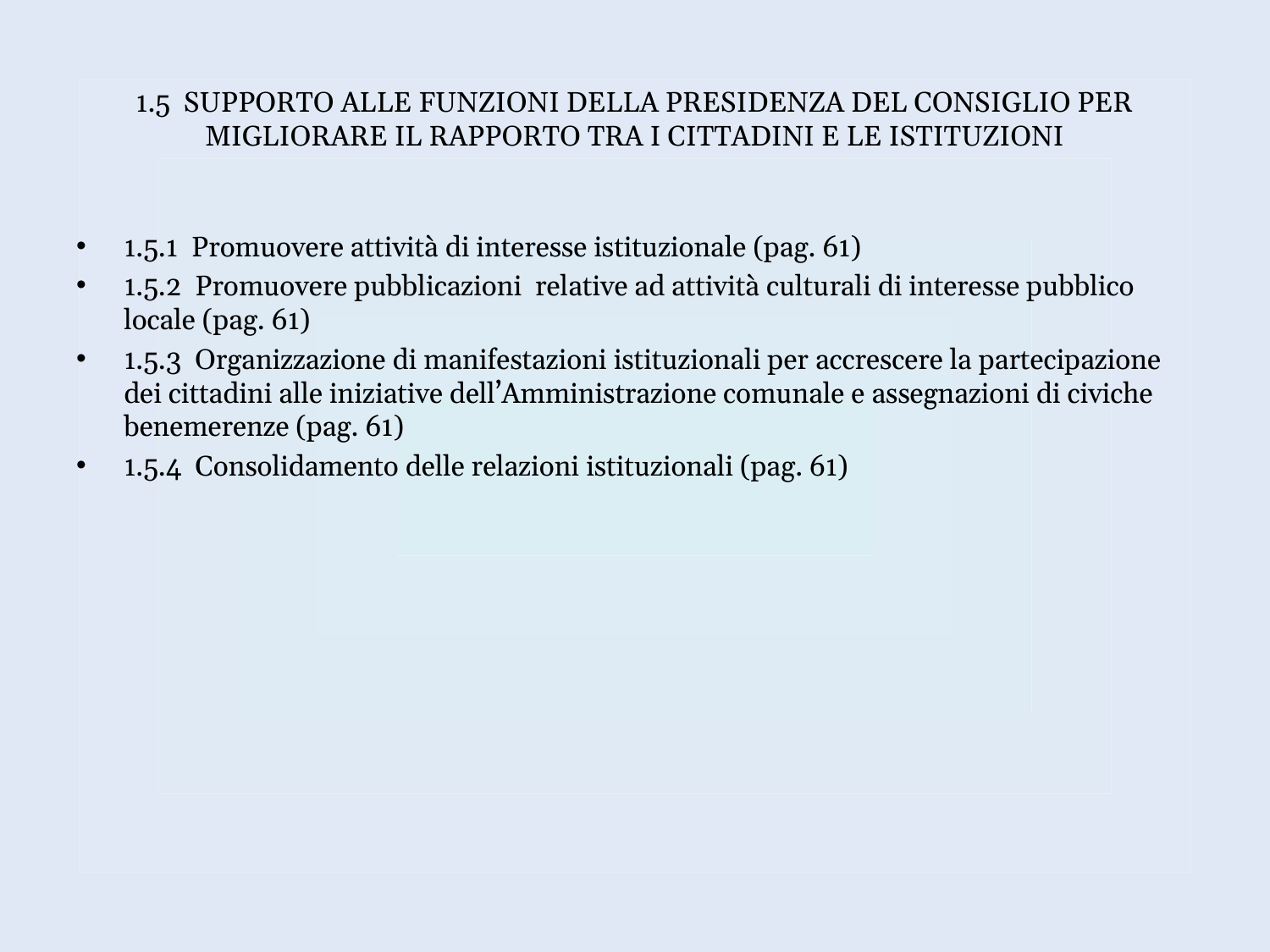

# 1.5  SUPPORTO ALLE FUNZIONI DELLA PRESIDENZA DEL CONSIGLIO PER MIGLIORARE IL RAPPORTO TRA I CITTADINI E LE ISTITUZIONI
1.5.1  Promuovere attività di interesse istituzionale (pag. 61)
1.5.2  Promuovere pubblicazioni  relative ad attività culturali di interesse pubblico locale (pag. 61)
1.5.3  Organizzazione di manifestazioni istituzionali per accrescere la partecipazione dei cittadini alle iniziative dell’Amministrazione comunale e assegnazioni di civiche benemerenze (pag. 61)
1.5.4  Consolidamento delle relazioni istituzionali (pag. 61)